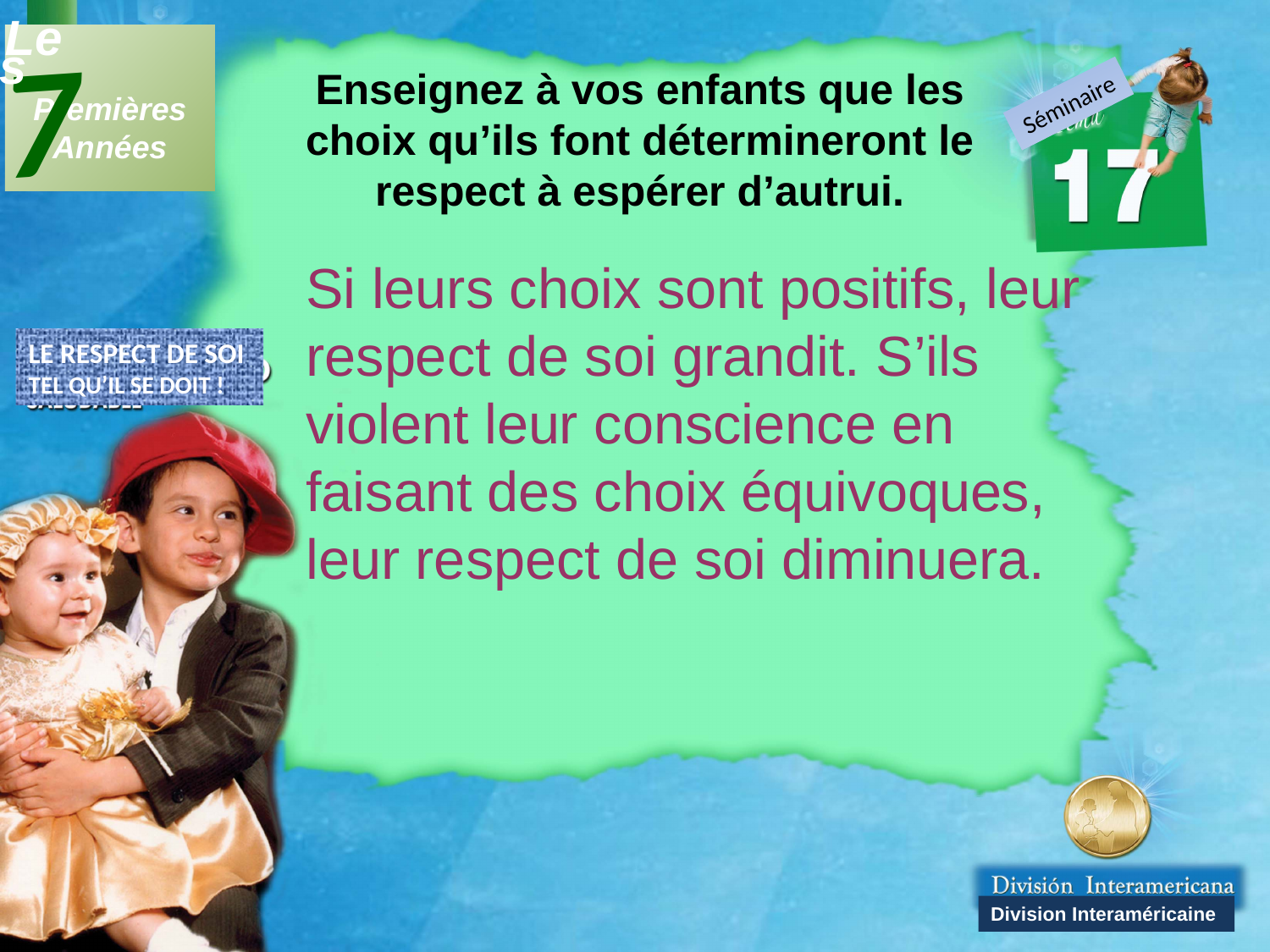

7
Les
         Premières
Années
Enseignez à vos enfants que les choix qu’ils font détermineront le respect à espérer d’autrui.
Séminaire
Si leurs choix sont positifs, leur respect de soi grandit. S’ils violent leur conscience en faisant des choix équivoques, leur respect de soi diminuera.
LE RESPECT DE SOI
TEL QU’IL SE DOIT !
Division Interaméricaine